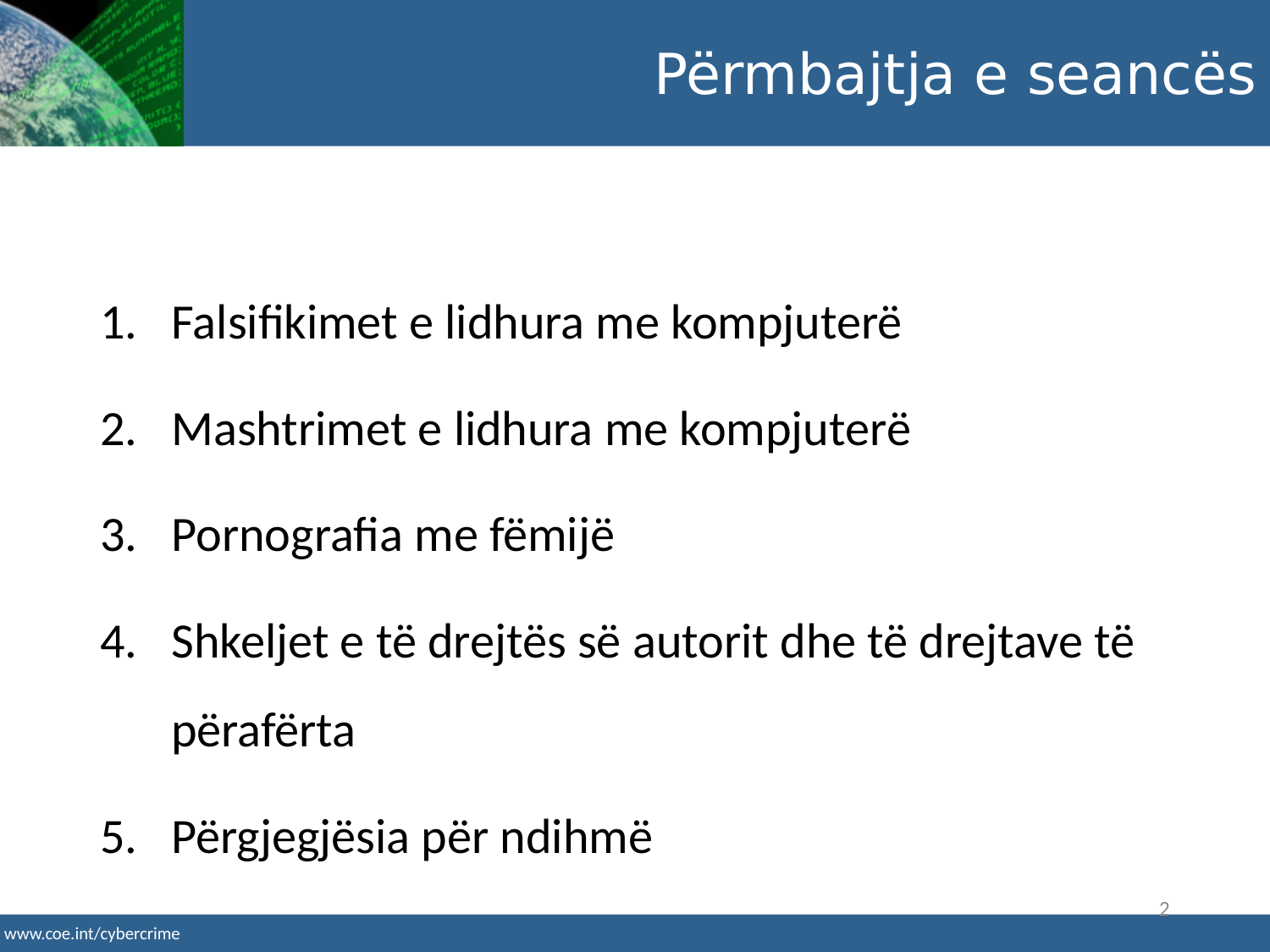

Përmbajtja e seancës

Falsifikimet e lidhura me kompjuterë
Mashtrimet e lidhura me kompjuterë
Pornografia me fëmijë
Shkeljet e të drejtës së autorit dhe të drejtave të përafërta
Përgjegjësia për ndihmë

2